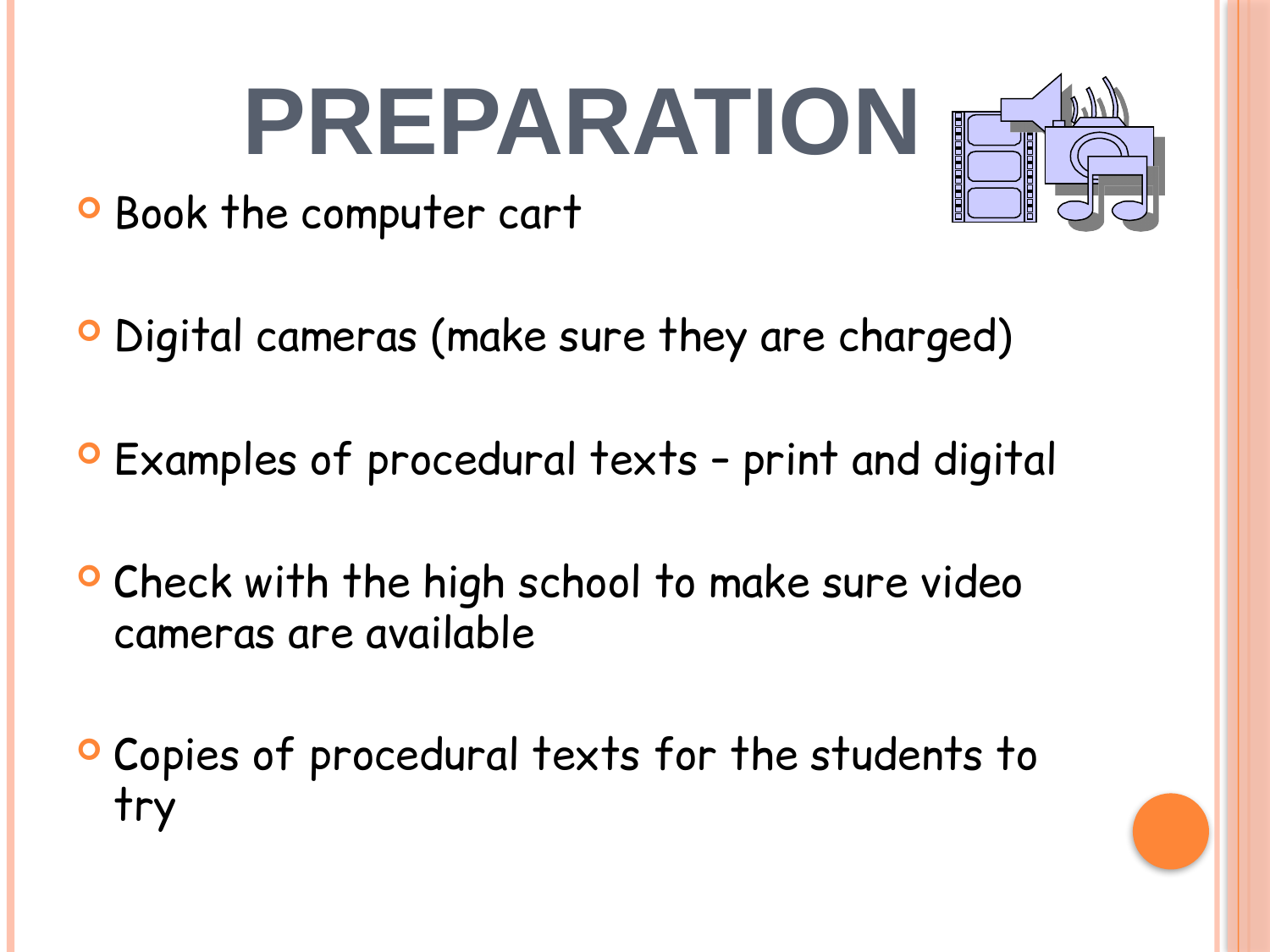

# Preparation

Book the computer cart

Digital cameras (make sure they are charged)

Examples of procedural texts – print and digital

Check with the high school to make sure video cameras are available

Copies of procedural texts for the students to try